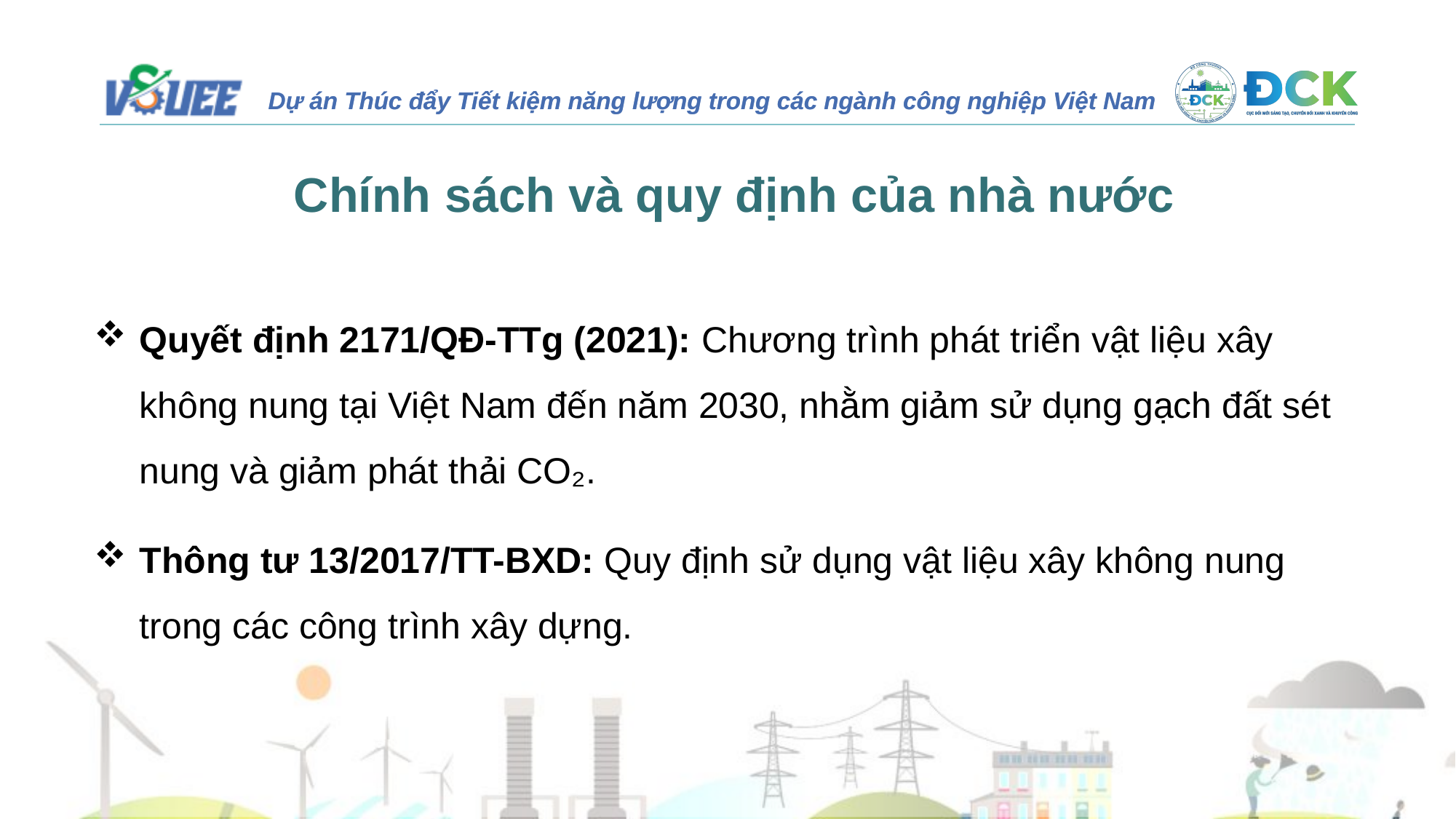

Chính sách và quy định của nhà nước
Quyết định 2171/QĐ-TTg (2021): Chương trình phát triển vật liệu xây không nung tại Việt Nam đến năm 2030, nhằm giảm sử dụng gạch đất sét nung và giảm phát thải CO₂.
Thông tư 13/2017/TT-BXD: Quy định sử dụng vật liệu xây không nung trong các công trình xây dựng.